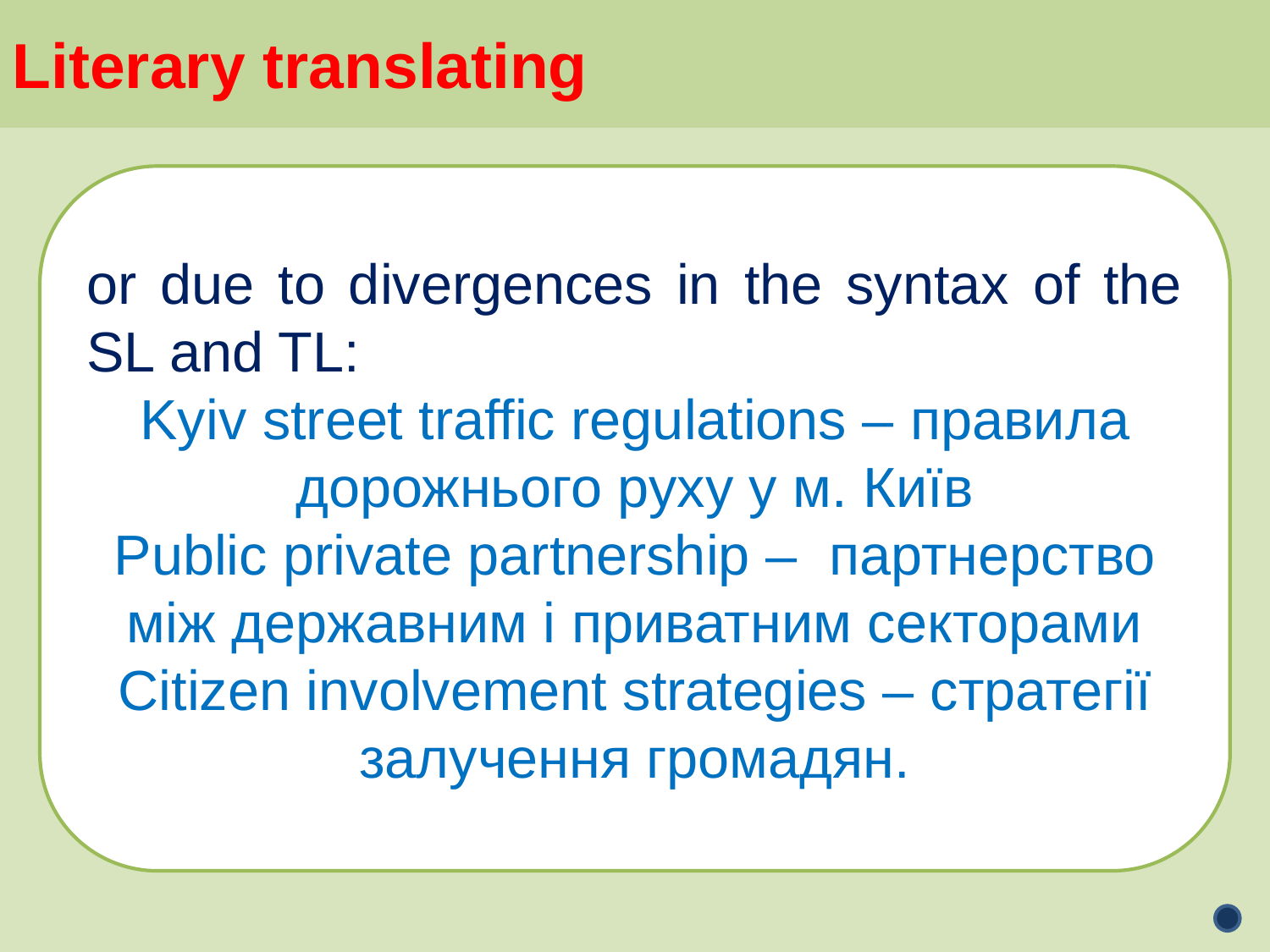

Literary translating
or due to divergences in the syntax of the SL and TL:
Kyiv street traffic regulations – правила дорожнього руху у м. Київ
Public private partnership –  партнерство між державним і приватним секторами
Citizen involvement strategies – стратегії залучення громадян.